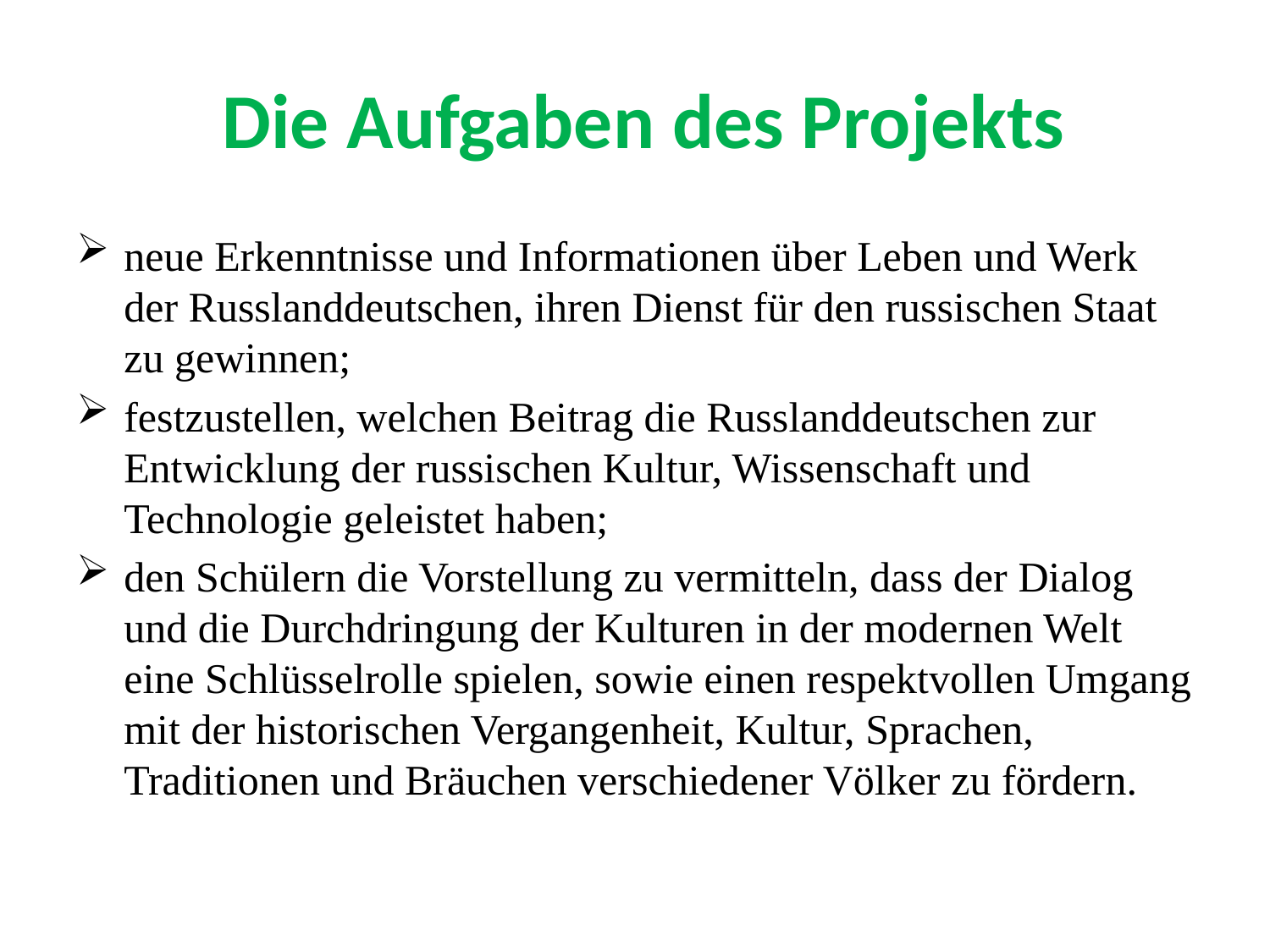

# Die Aufgaben des Projekts
neue Erkenntnisse und Informationen über Leben und Werk der Russlanddeutschen, ihren Dienst für den russischen Staat zu gewinnen;
festzustellen, welchen Beitrag die Russlanddeutschen zur Entwicklung der russischen Kultur, Wissenschaft und Technologie geleistet haben;
den Schülern die Vorstellung zu vermitteln, dass der Dialog und die Durchdringung der Kulturen in der modernen Welt eine Schlüsselrolle spielen, sowie einen respektvollen Umgang mit der historischen Vergangenheit, Kultur, Sprachen, Traditionen und Bräuchen verschiedener Völker zu fördern.